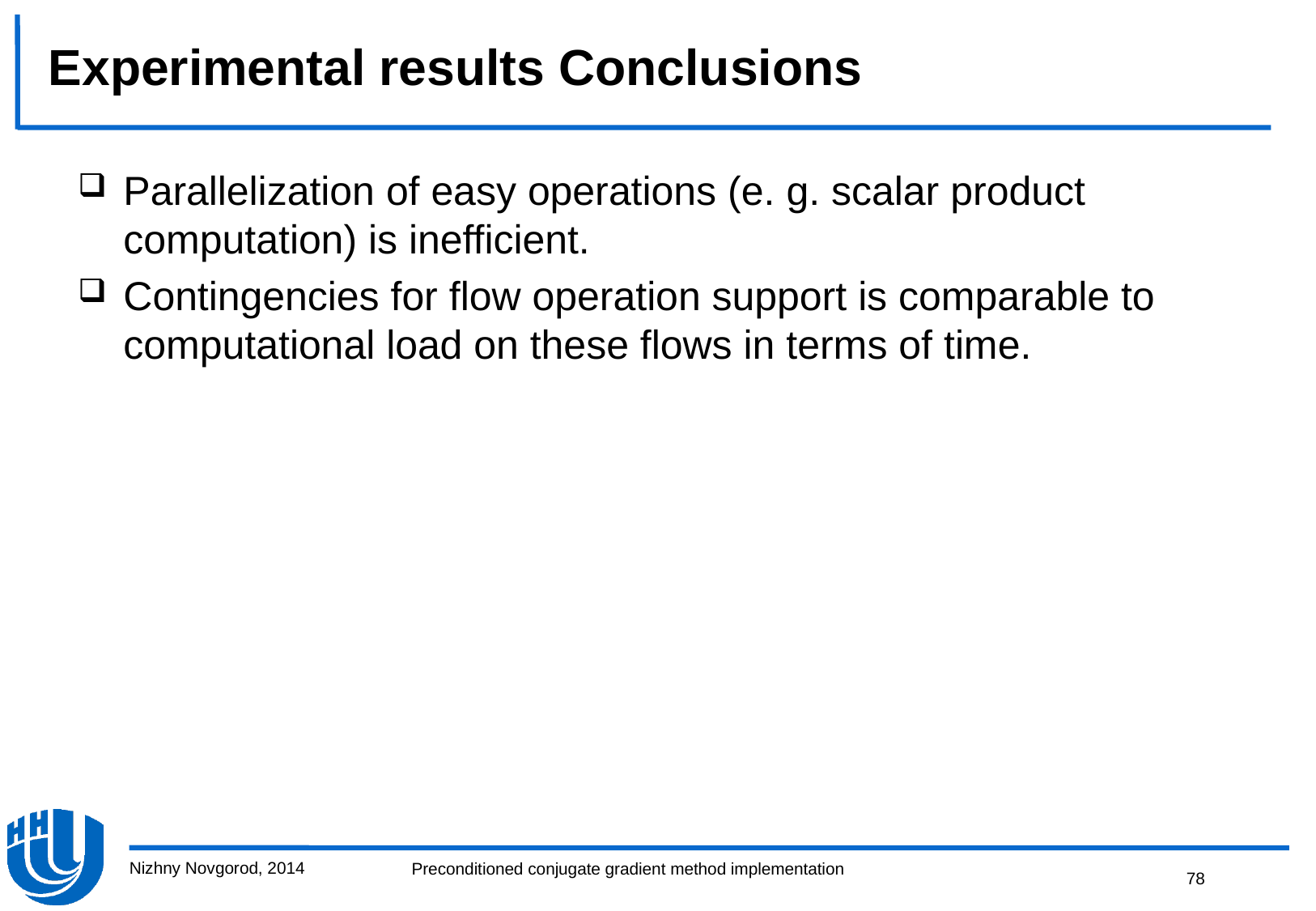

# Experimental results Conclusions
Parallelization of easy operations (e. g. scalar product computation) is inefficient.
Contingencies for flow operation support is comparable to computational load on these flows in terms of time.
Nizhny Novgorod, 2014
78
Preconditioned conjugate gradient method implementation